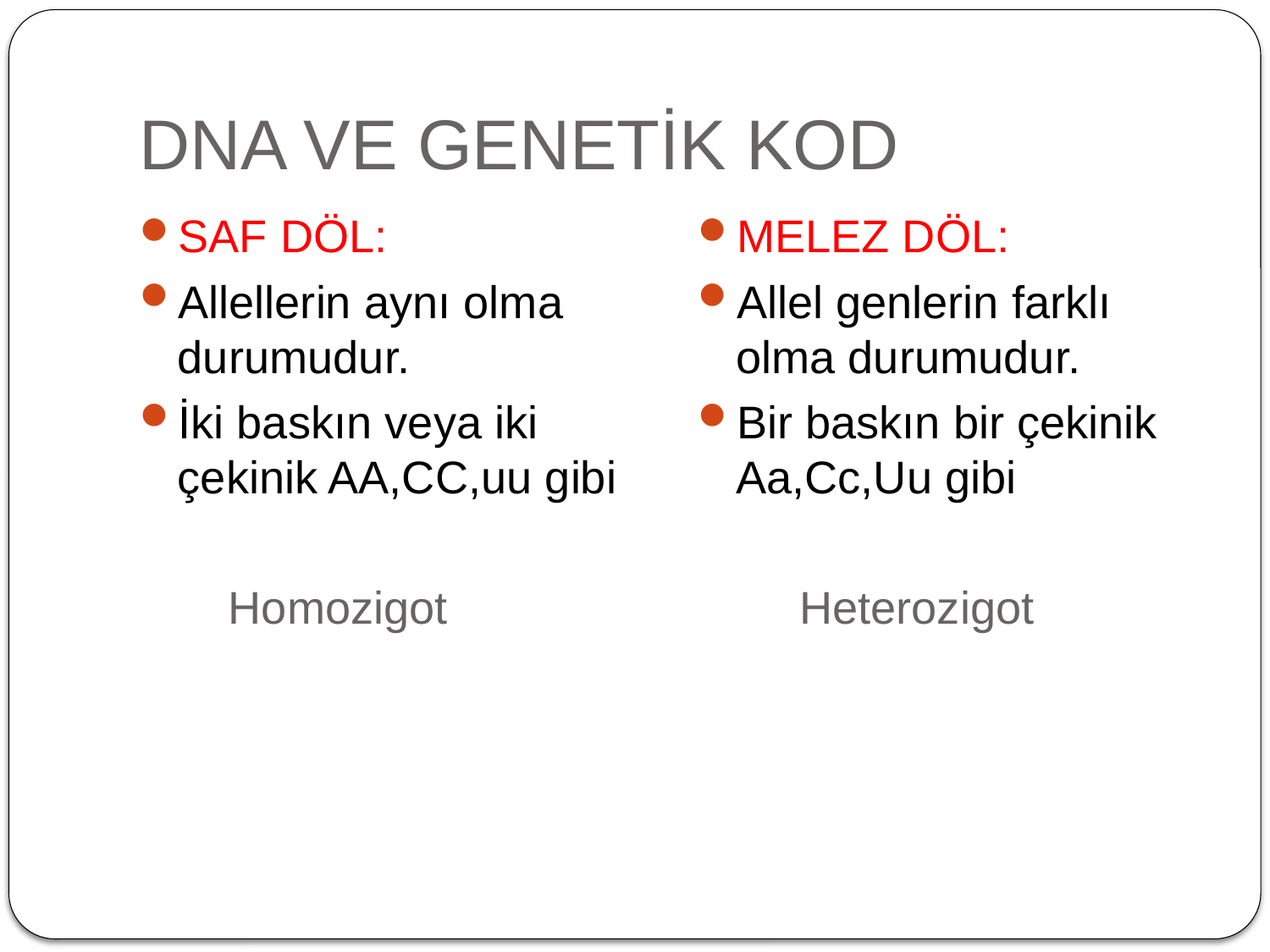

# DNA VE GENETİK KOD
SAF DÖL:
Allellerin aynı olma durumudur.
İki baskın veya iki çekinik AA,CC,uu gibi

       Homozigot

MELEZ DÖL:
Allel genlerin farklı olma durumudur.
Bir baskın bir çekinik  Aa,Cc,Uu gibi

        Heterozigot